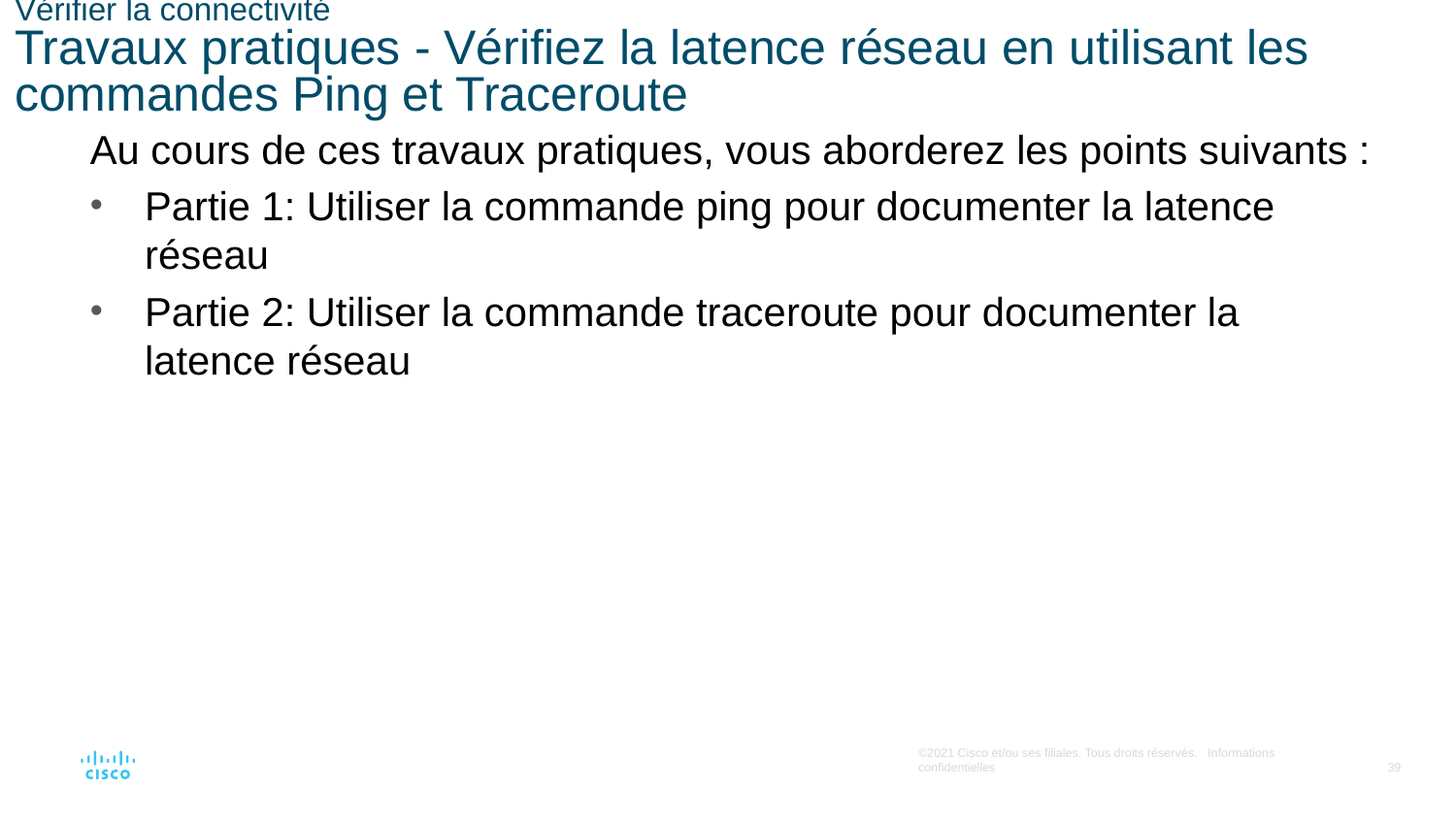

# Vérifier la connectivité Travaux pratiques - Vérifiez la latence réseau en utilisant les commandes Ping et Traceroute
Au cours de ces travaux pratiques, vous aborderez les points suivants :
Partie 1: Utiliser la commande ping pour documenter la latence réseau
Partie 2: Utiliser la commande traceroute pour documenter la latence réseau